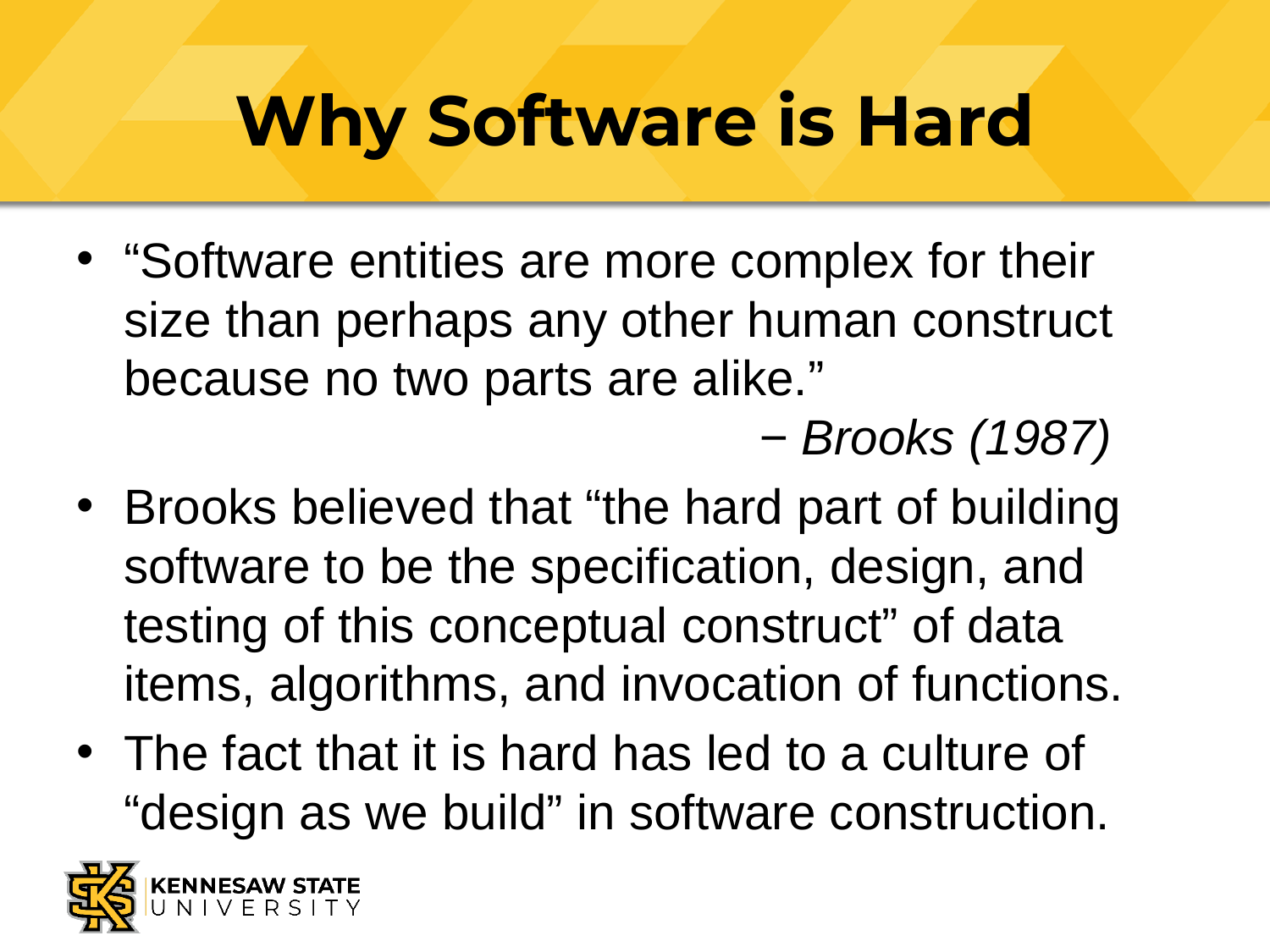

# Why Software is Hard
“Software entities are more complex for their size than perhaps any other human construct because no two parts are alike.”
 					− Brooks (1987)
Brooks believed that “the hard part of building software to be the specification, design, and testing of this conceptual construct” of data items, algorithms, and invocation of functions.
The fact that it is hard has led to a culture of “design as we build” in software construction.